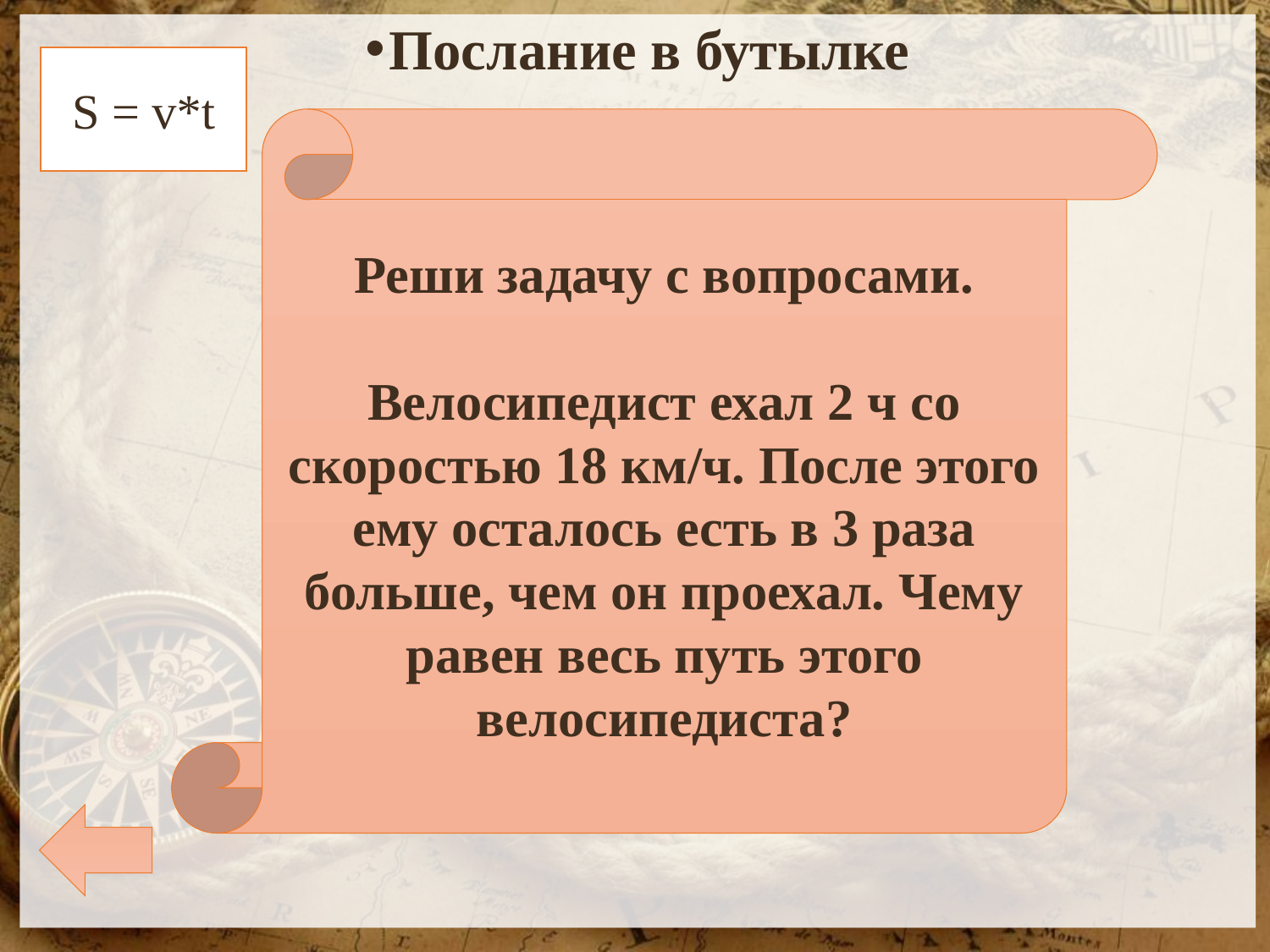

Послание в бутылке

S = v*t
Реши задачу с вопросами.

Велосипедист ехал 2 ч со скоростью 18 км/ч. После этого ему осталось есть в 3 раза больше, чем он проехал. Чему равен весь путь этого велосипедиста?